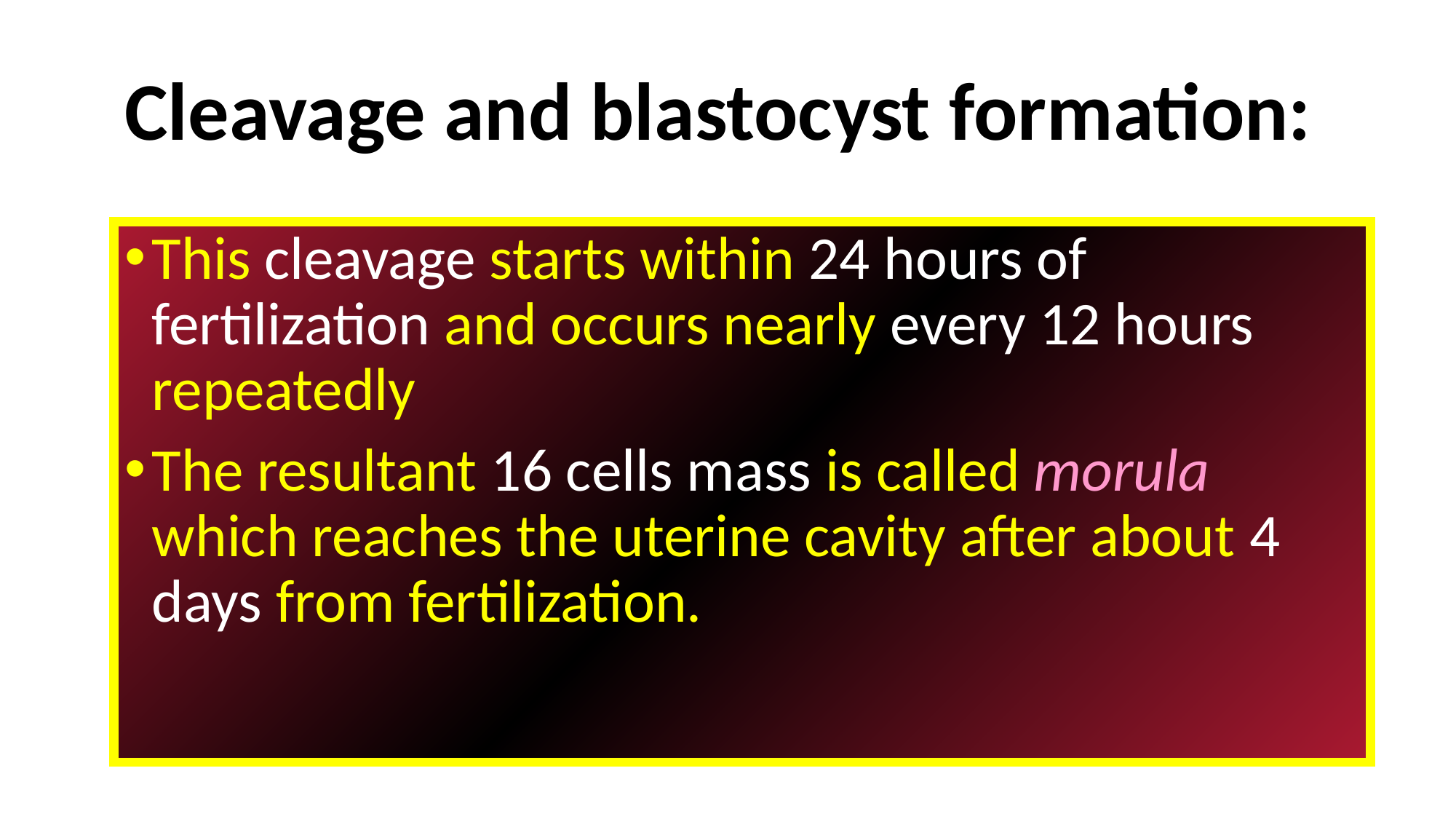

# Cleavage and blastocyst formation:
This cleavage starts within 24 hours of fertilization and occurs nearly every 12 hours repeatedly
The resultant 16 cells mass is called morula which reaches the uterine cavity after about 4 days from fertilization.